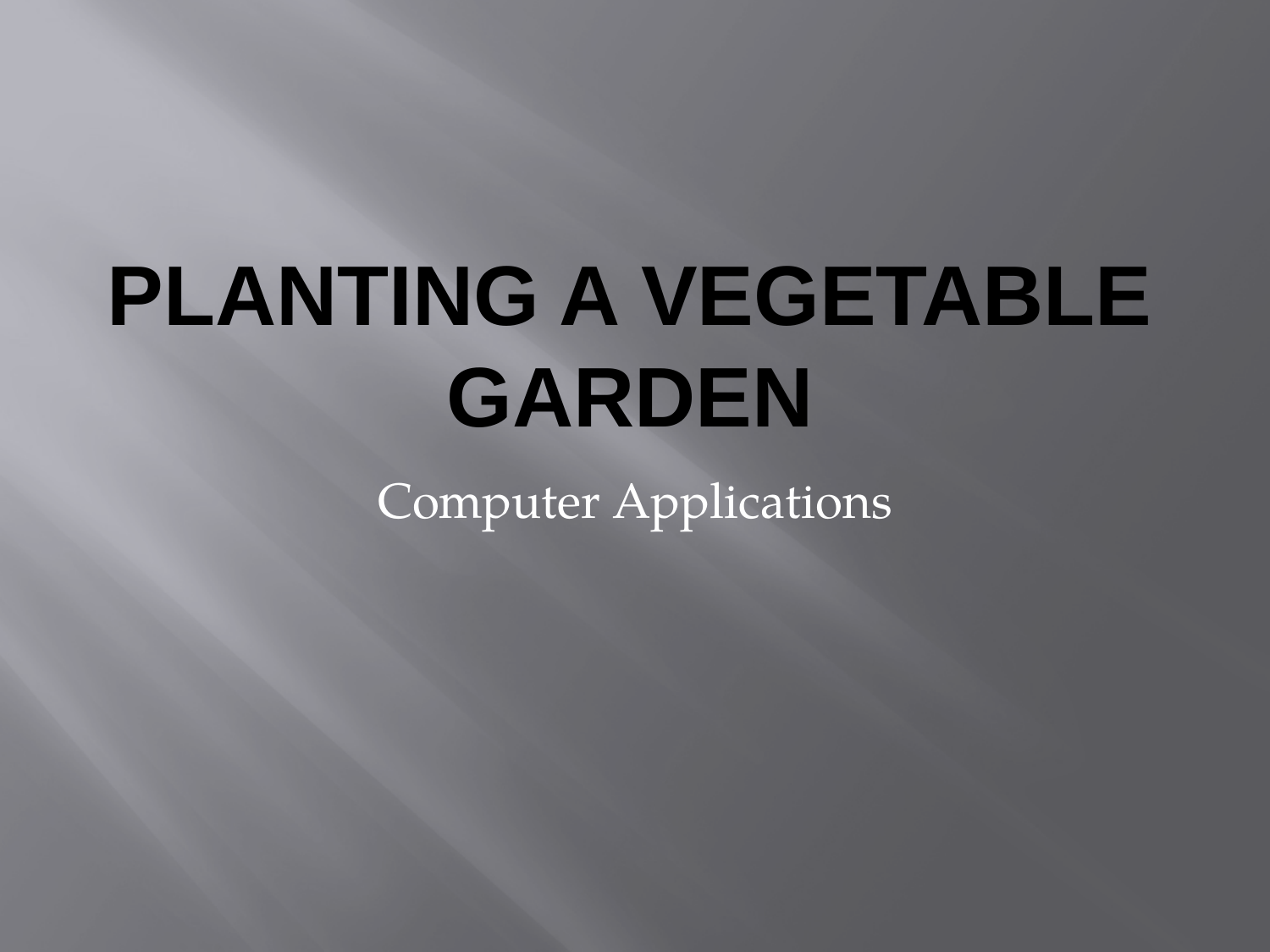

# Planting a Vegetable Garden
Computer Applications